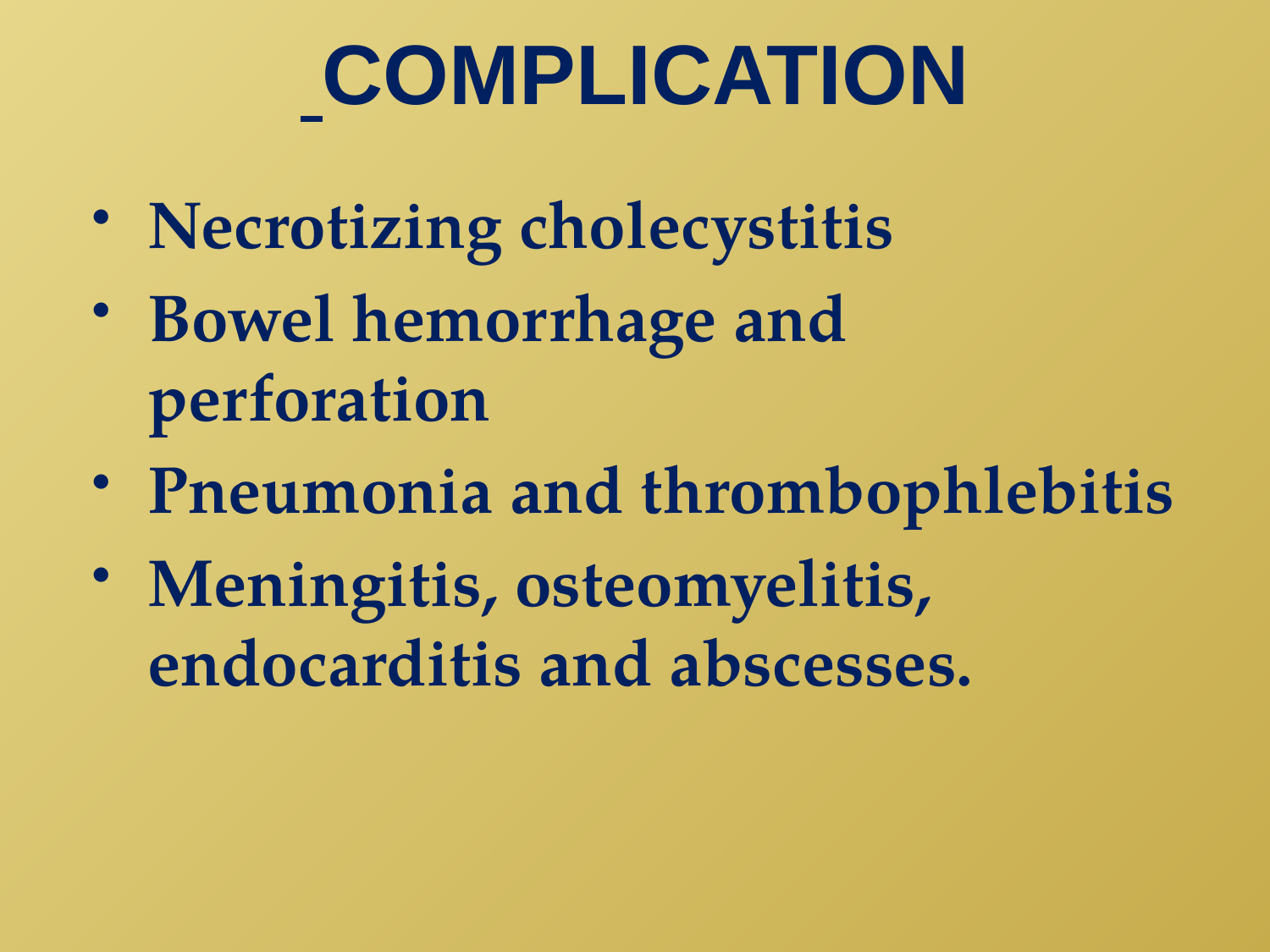

# COMPLICATION
Necrotizing cholecystitis
Bowel hemorrhage and perforation
Pneumonia and thrombophlebitis
Meningitis, osteomyelitis, endocarditis and abscesses.